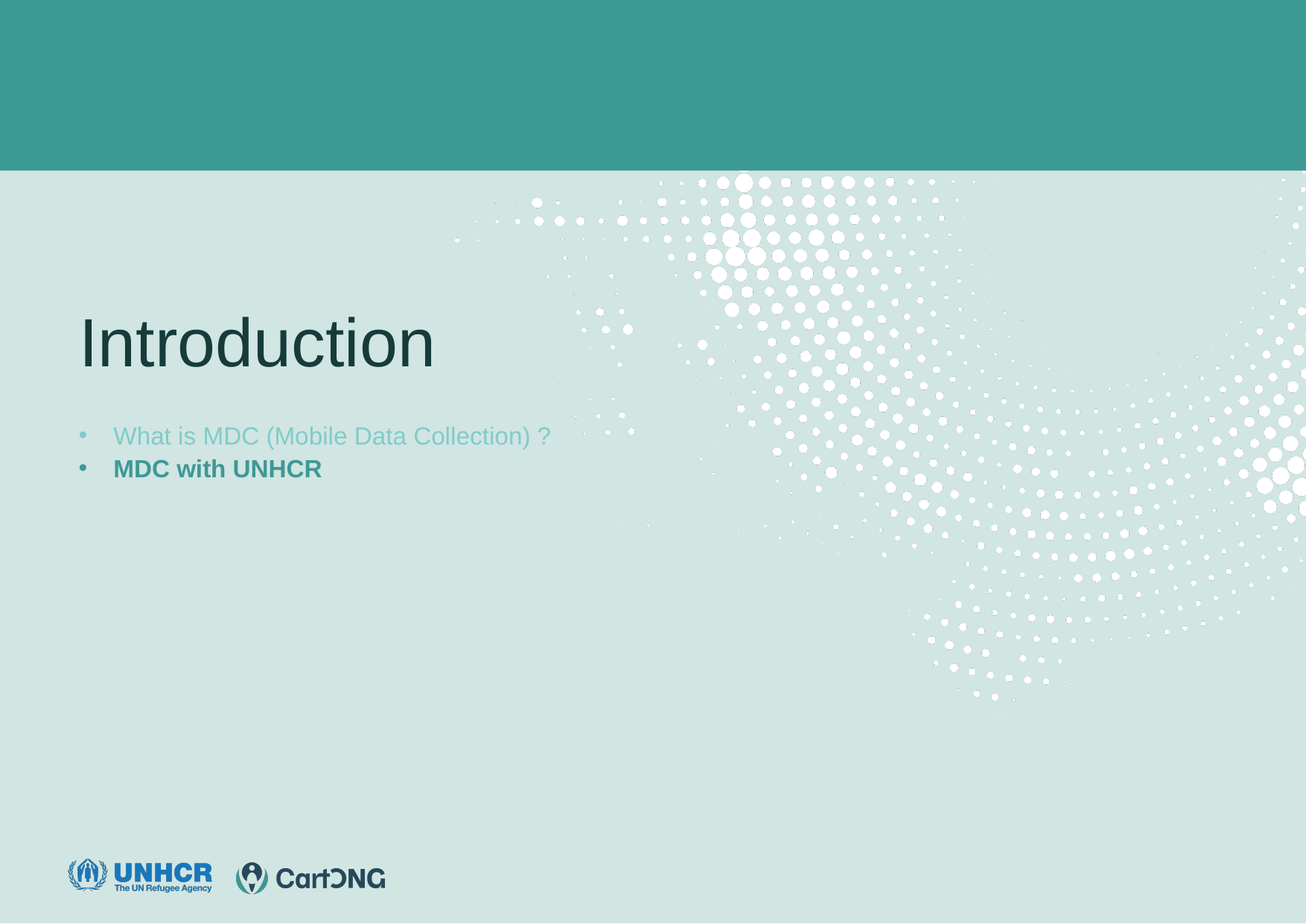

Introduction
What is MDC (Mobile Data Collection) ?
MDC with UNHCR